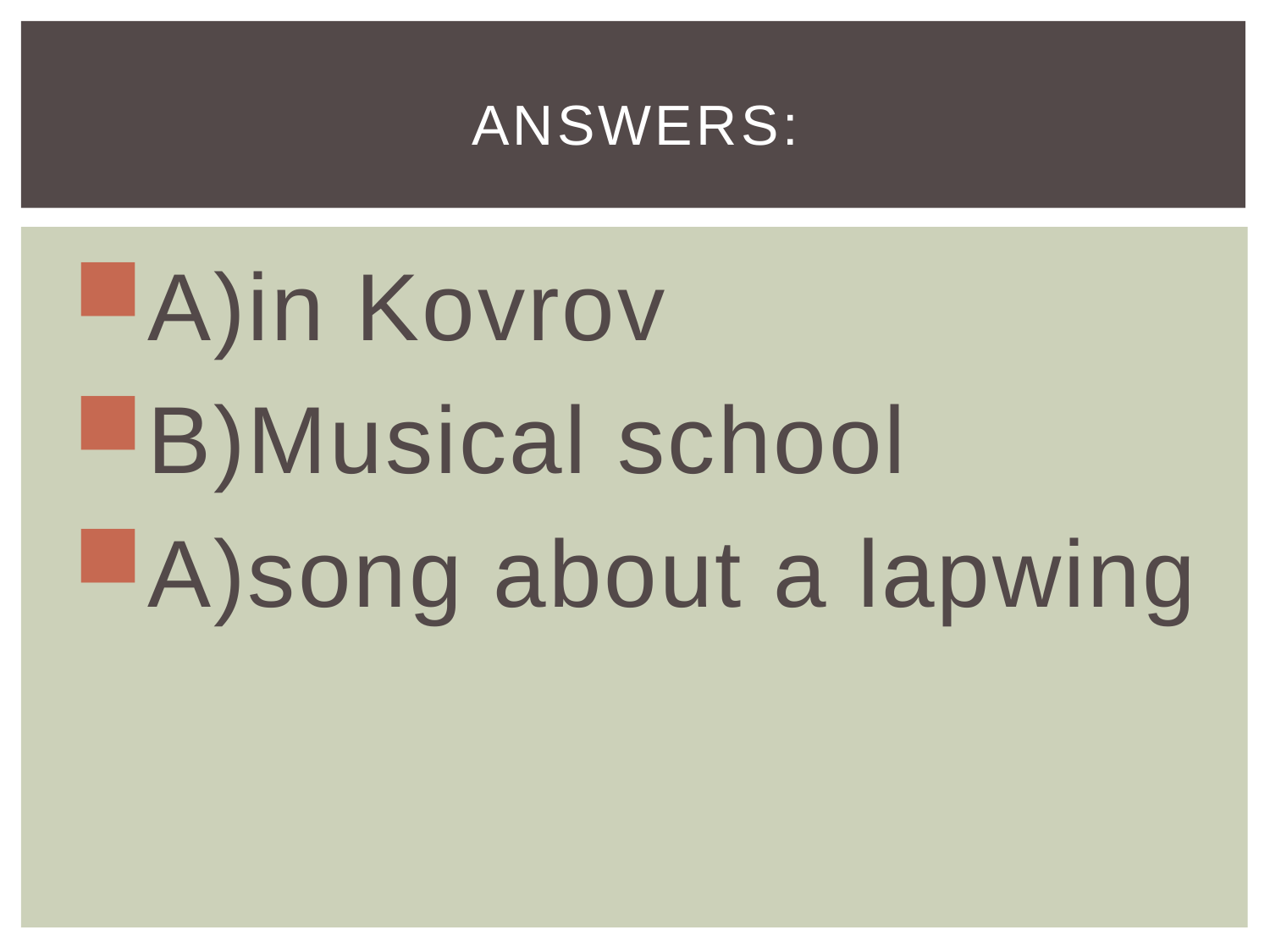

# answers:
A)in Kovrov
B)Musical school
A)song about a lapwing